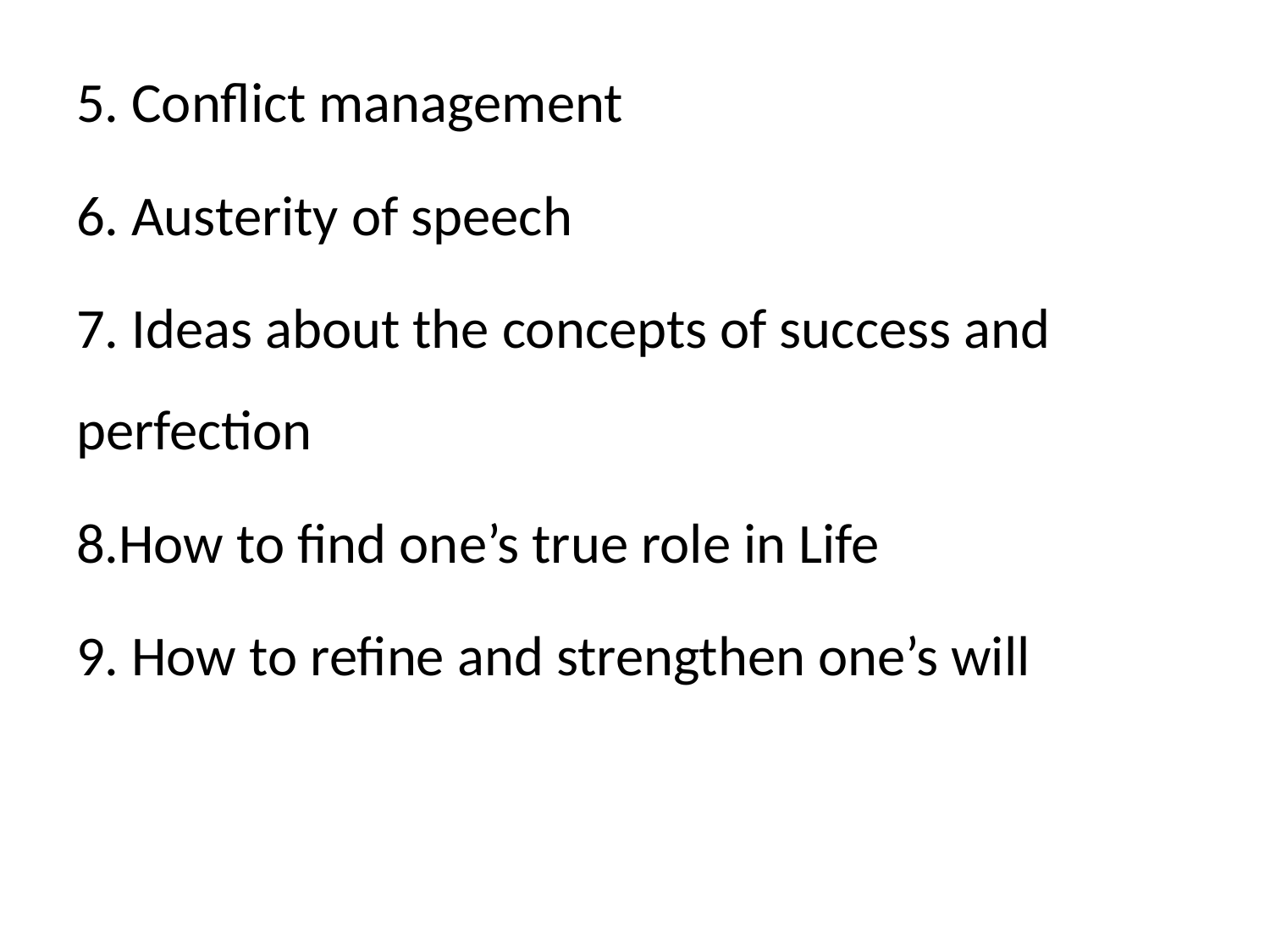

5. Conflict management
6. Austerity of speech
7. Ideas about the concepts of success and perfection
8.How to find one’s true role in Life
9. How to refine and strengthen one’s will